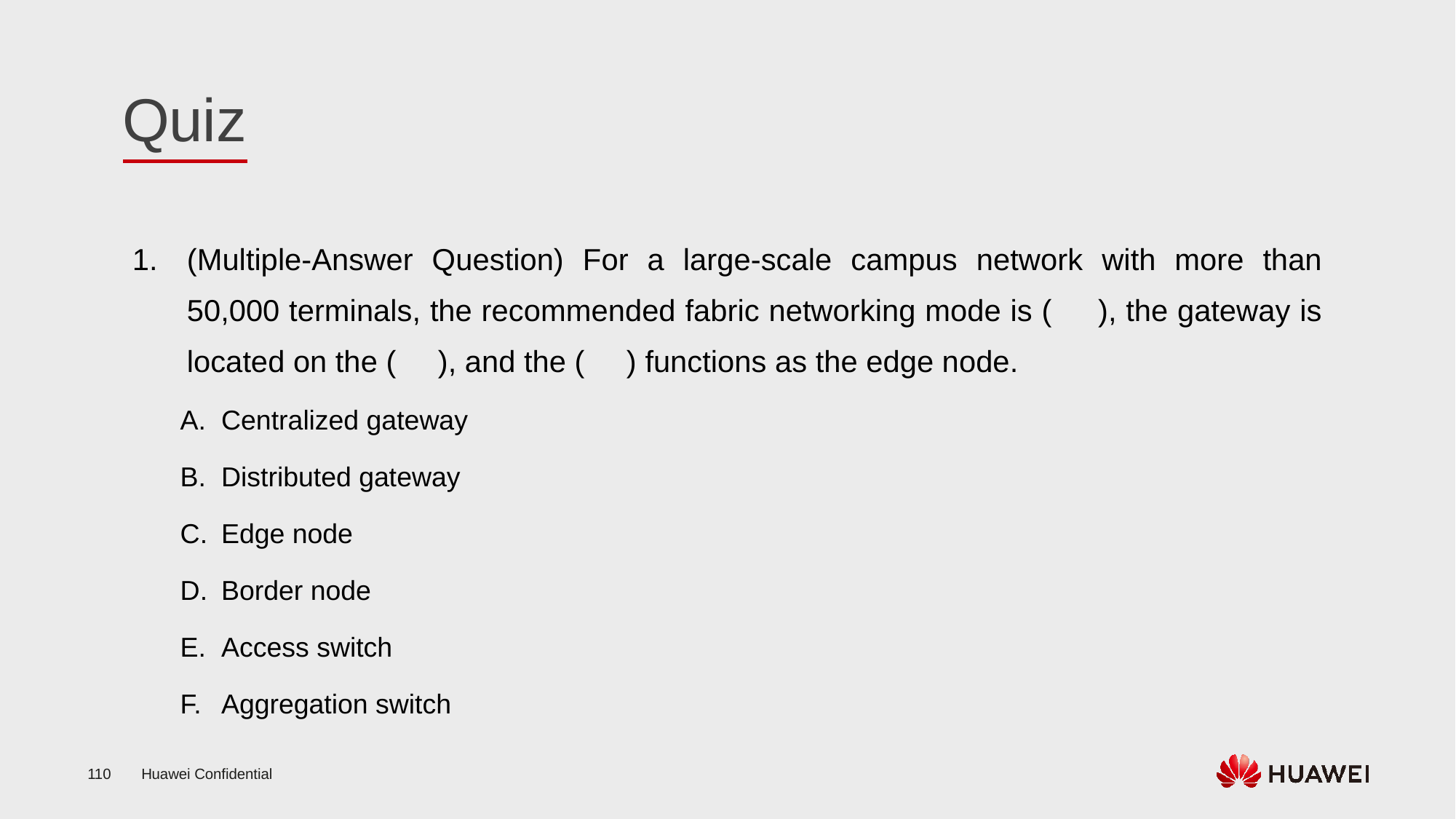

(Multiple-Answer Question) For a large-scale campus network with more than 50,000 terminals, the recommended fabric networking mode is (     ), the gateway is located on the (     ), and the (     ) functions as the edge node.
Centralized gateway
Distributed gateway
Edge node
Border node
Access switch
Aggregation switch